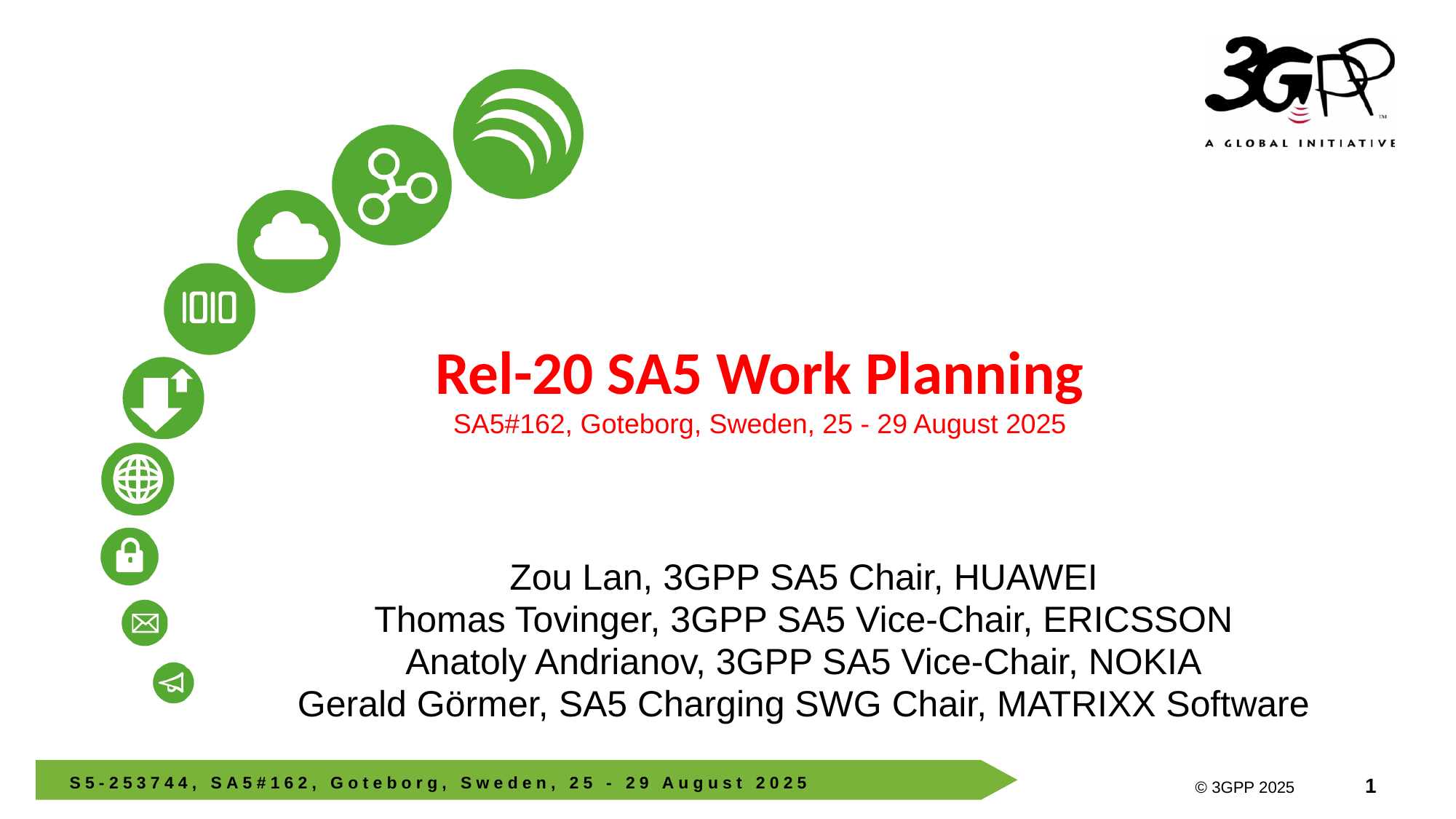

# Rel-20 SA5 Work Planning SA5#162, Goteborg, Sweden, 25 - 29 August 2025
Zou Lan, 3GPP SA5 Chair, HUAWEI
Thomas Tovinger, 3GPP SA5 Vice-Chair, ERICSSON
Anatoly Andrianov, 3GPP SA5 Vice-Chair, NOKIA
Gerald Görmer, SA5 Charging SWG Chair, MATRIXX Software